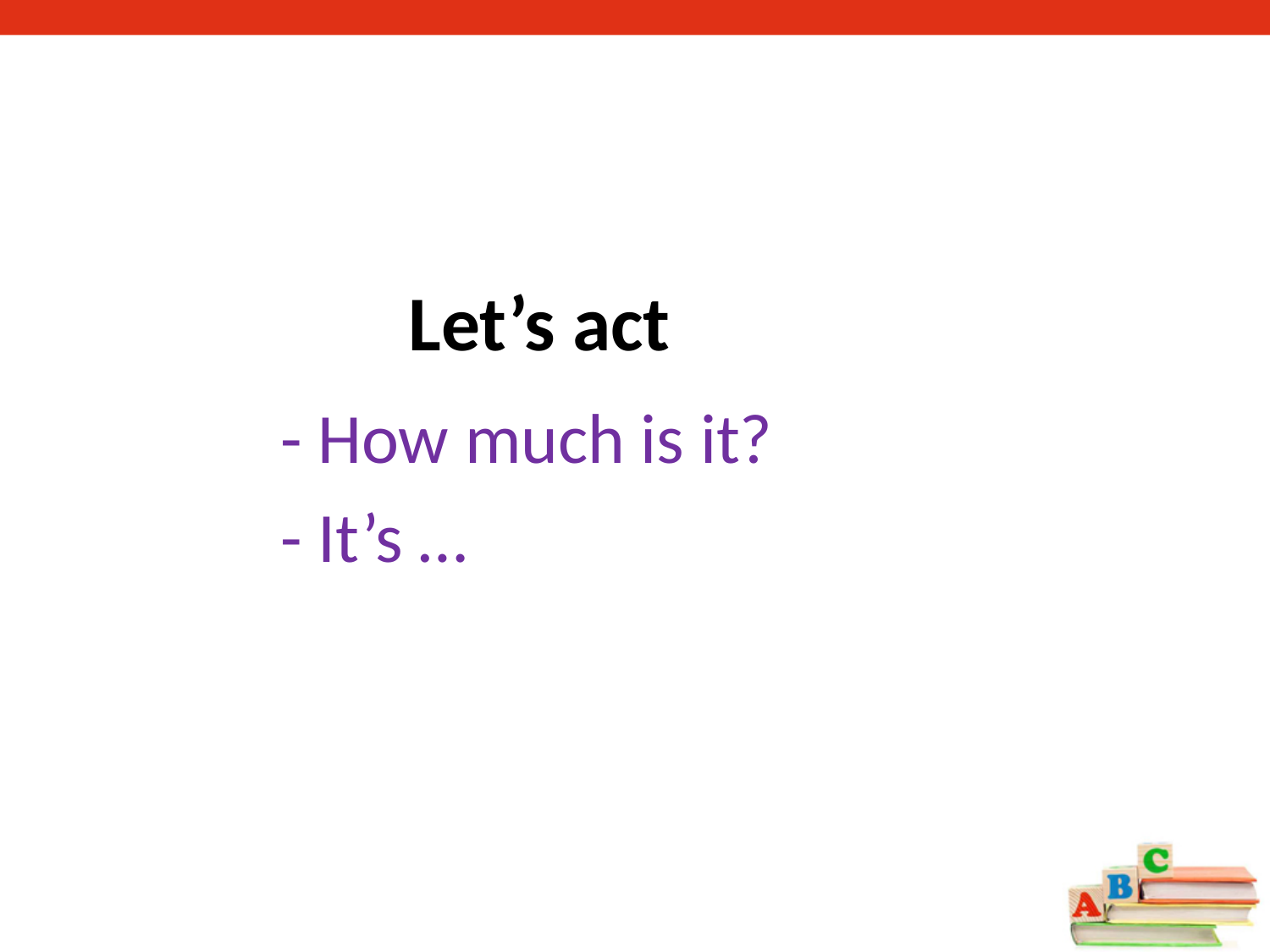

# Let’s act
- How much is it?
- It’s …